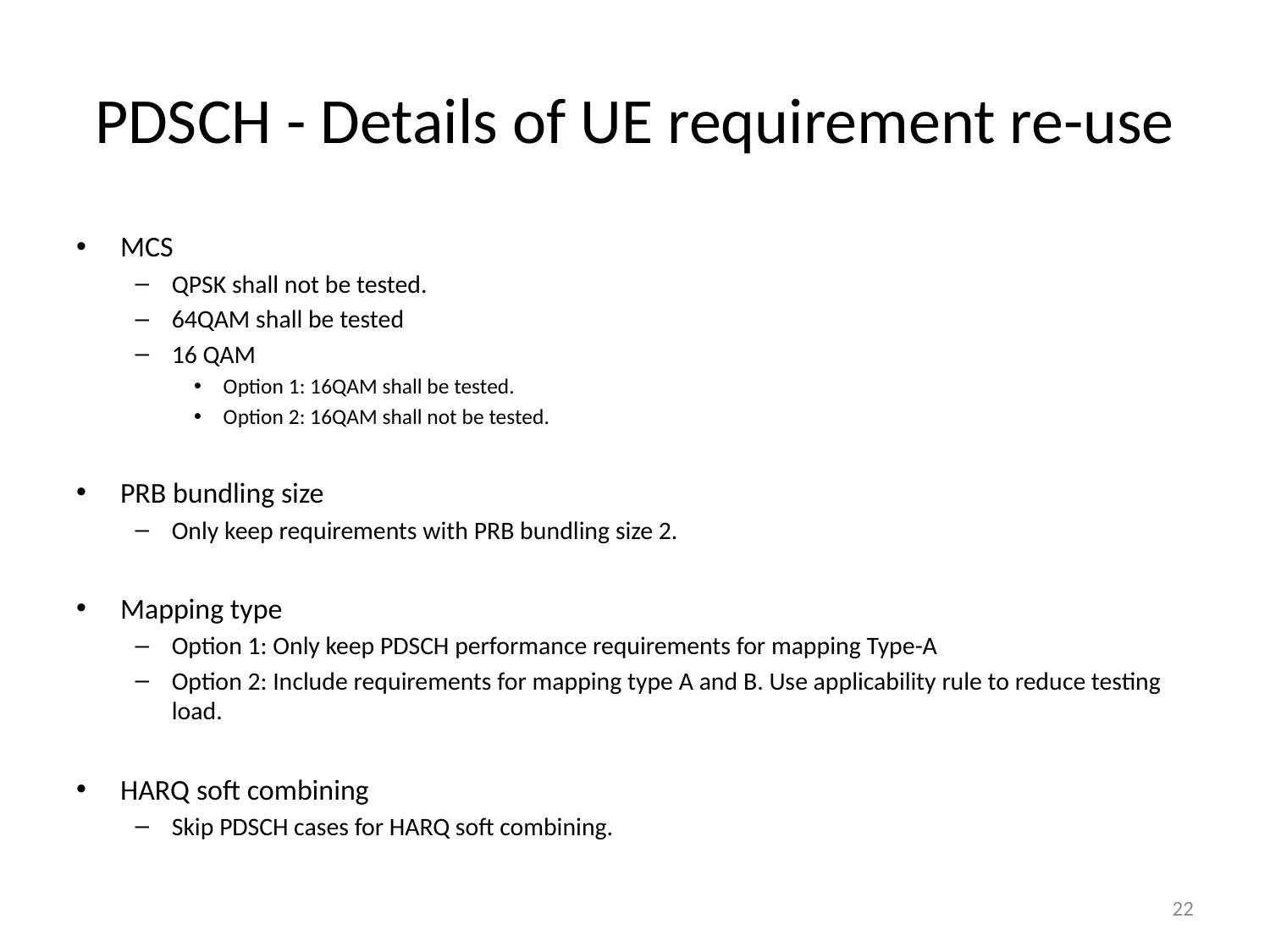

# PDSCH - Details of UE requirement re-use
MCS
QPSK shall not be tested.
64QAM shall be tested
16 QAM
Option 1: 16QAM shall be tested.
Option 2: 16QAM shall not be tested.

PRB bundling size
Only keep requirements with PRB bundling size 2.

Mapping type
Option 1: Only keep PDSCH performance requirements for mapping Type-A
Option 2: Include requirements for mapping type A and B. Use applicability rule to reduce testing load.

HARQ soft combining
Skip PDSCH cases for HARQ soft combining.
22